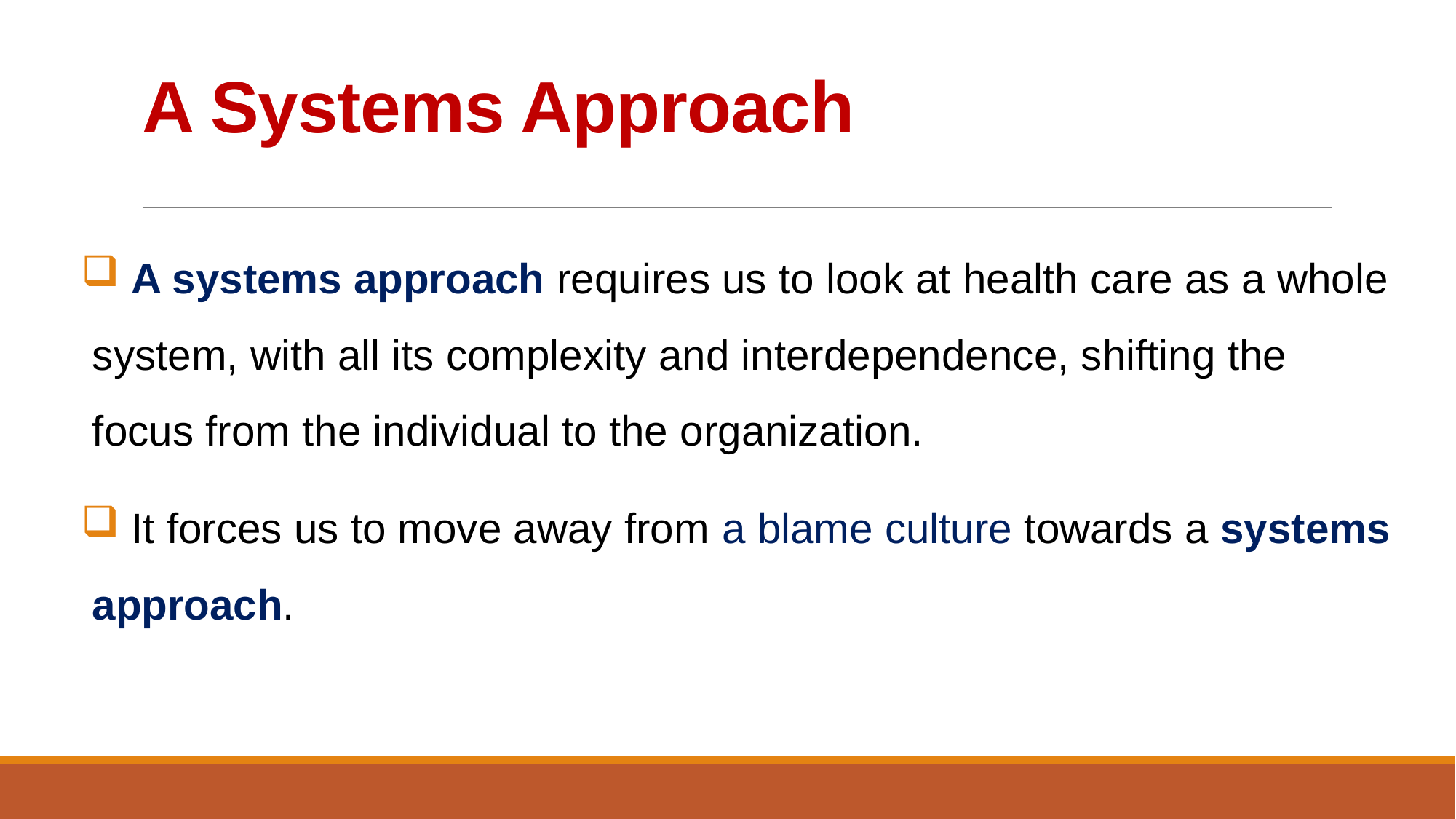

# A Systems Approach
 A systems approach requires us to look at health care as a whole system, with all its complexity and interdependence, shifting the focus from the individual to the organization.
 It forces us to move away from a blame culture towards a systems approach.